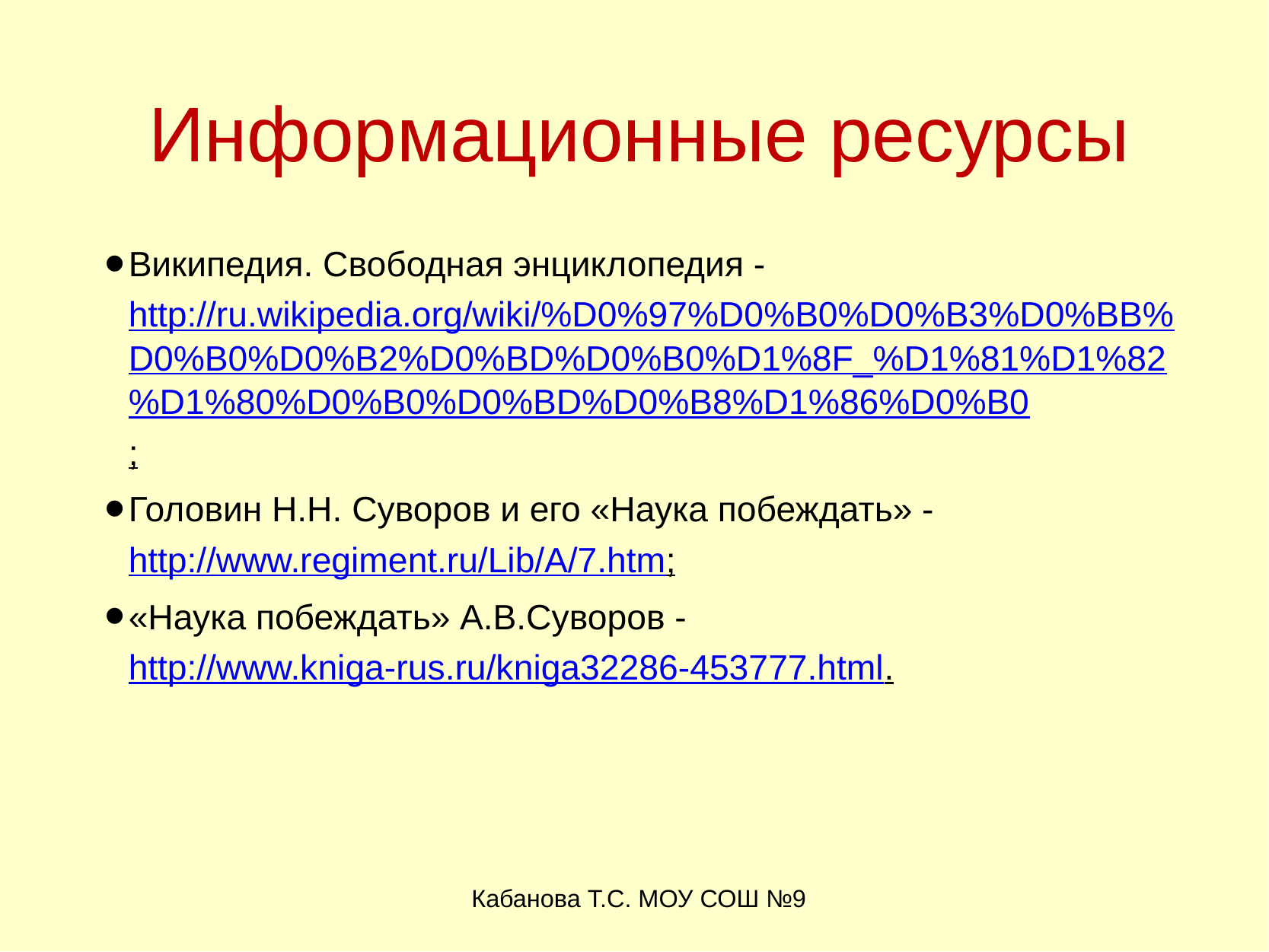

# Информационные ресурсы
Википедия. Свободная энциклопедия - http://ru.wikipedia.org/wiki/%D0%97%D0%B0%D0%B3%D0%BB%D0%B0%D0%B2%D0%BD%D0%B0%D1%8F_%D1%81%D1%82%D1%80%D0%B0%D0%BD%D0%B8%D1%86%D0%B0;
Головин Н.Н. Суворов и его «Наука побеждать» - http://www.regiment.ru/Lib/A/7.htm;
«Наука побеждать» А.В.Суворов - http://www.kniga-rus.ru/kniga32286-453777.html.

Кабанова Т.С. МОУ СОШ №9